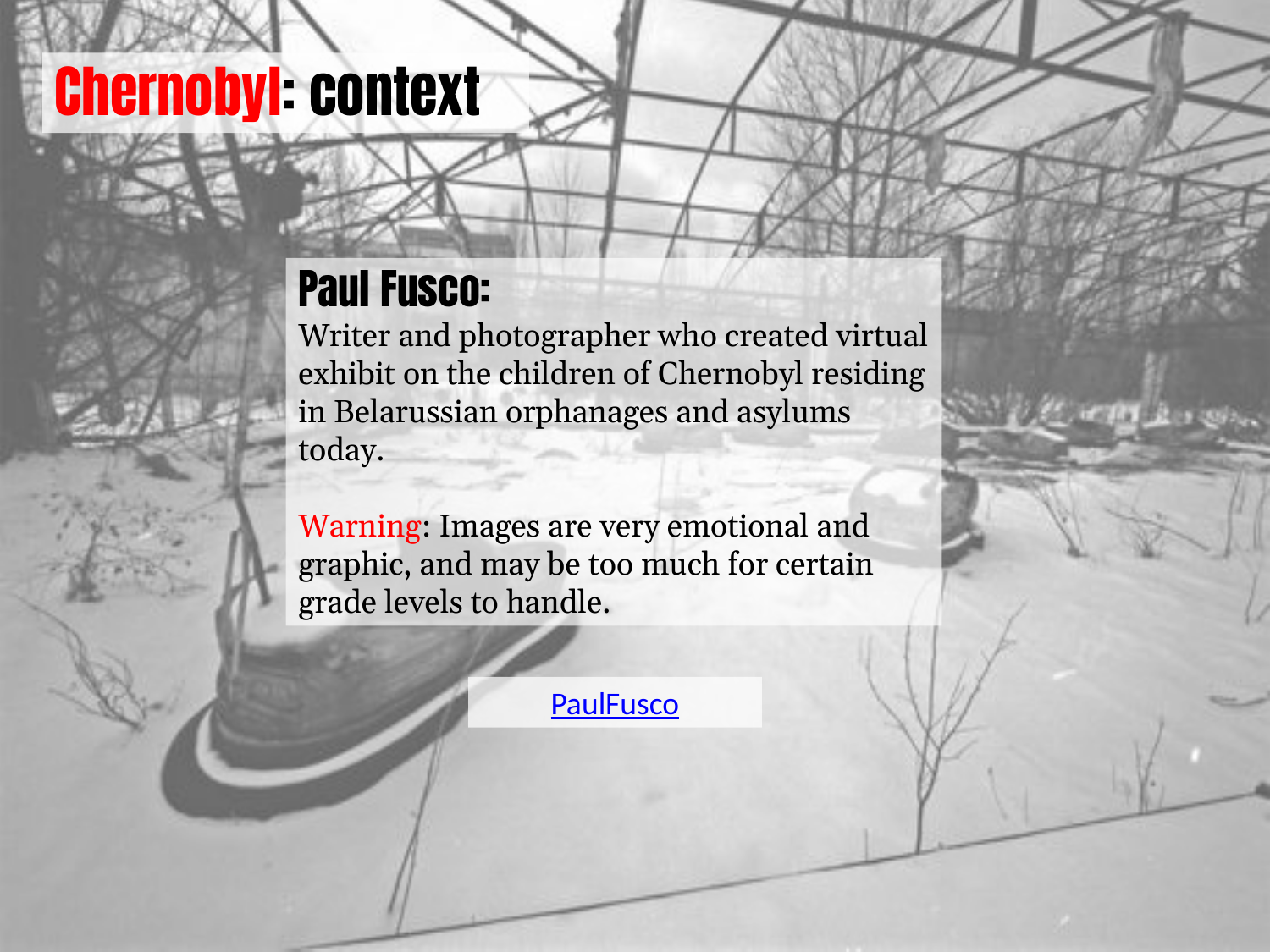

Chernobyl: context
Paul Fusco:
Writer and photographer who created virtual exhibit on the children of Chernobyl residing in Belarussian orphanages and asylums today.

Warning: Images are very emotional and graphic, and may be too much for certain grade levels to handle.
PaulFusco